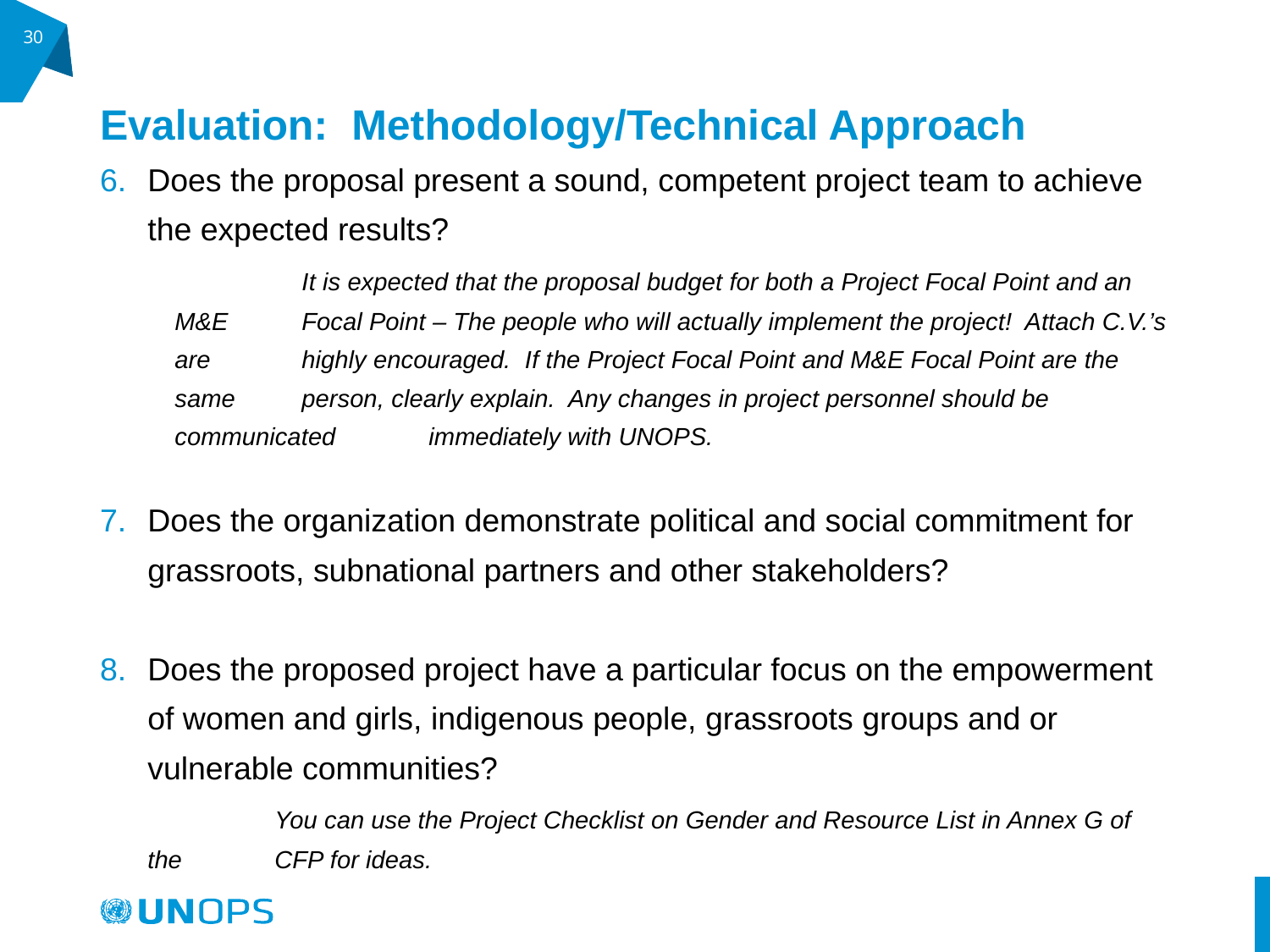

30
# Evaluation:  Methodology/Technical Approach
Does the proposal present a sound, competent project team to achieve the expected results?
	It is expected that the proposal budget for both a Project Focal Point and an M&E 	Focal Point – The people who will actually implement the project!  Attach C.V.’s are 	highly encouraged.  If the Project Focal Point and M&E Focal Point are the same 	person, clearly explain.  Any changes in project personnel should be communicated 	immediately with UNOPS.

Does the organization demonstrate political and social commitment for grassroots, subnational partners and other stakeholders?

Does the proposed project have a particular focus on the empowerment of women and girls, indigenous people, grassroots groups and or vulnerable communities?
	You can use the Project Checklist on Gender and Resource List in Annex G of the 	CFP for ideas.